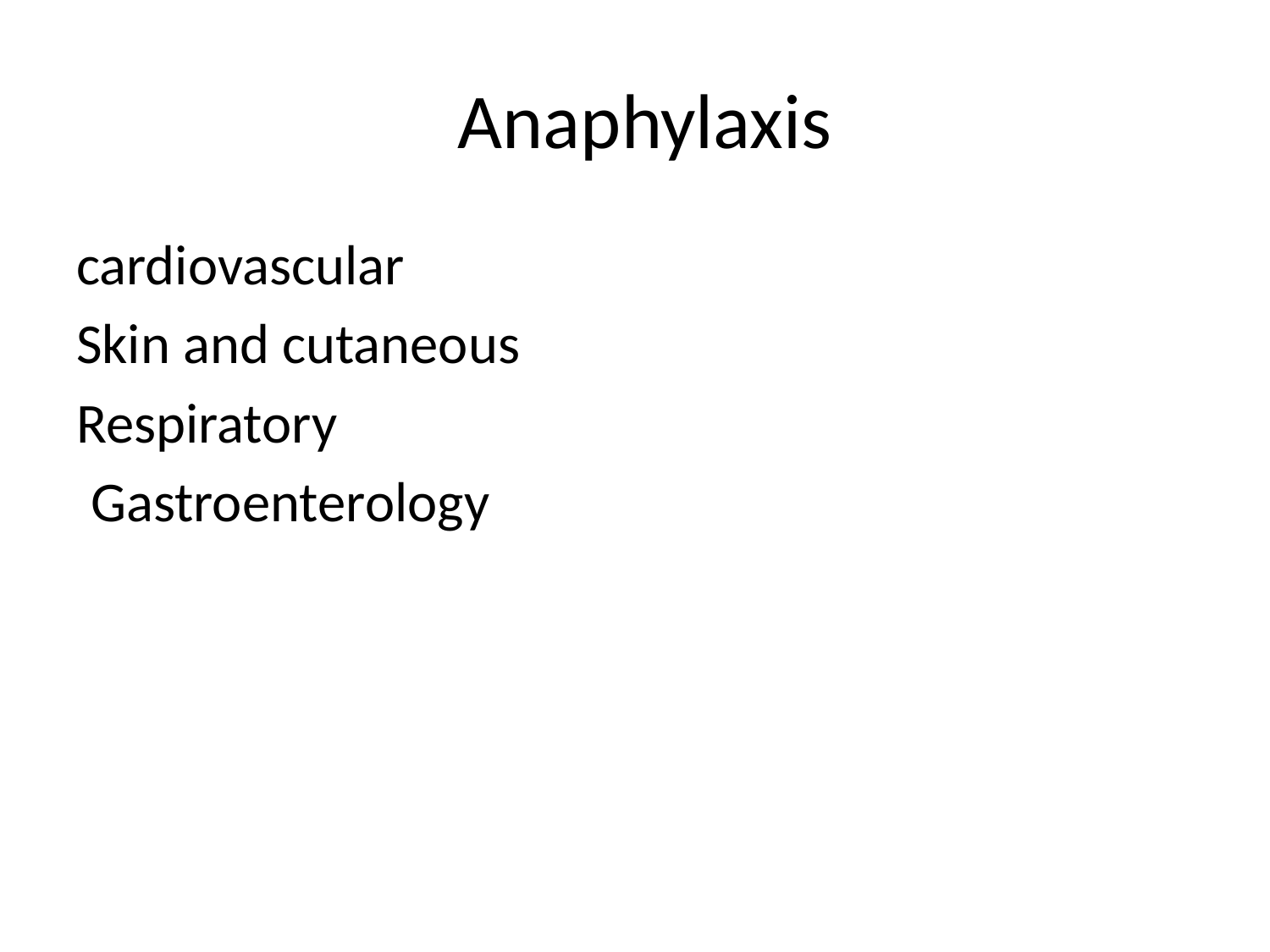

# Anaphylaxis
cardiovascular
Skin and cutaneous
Respiratory
Gastroenterology